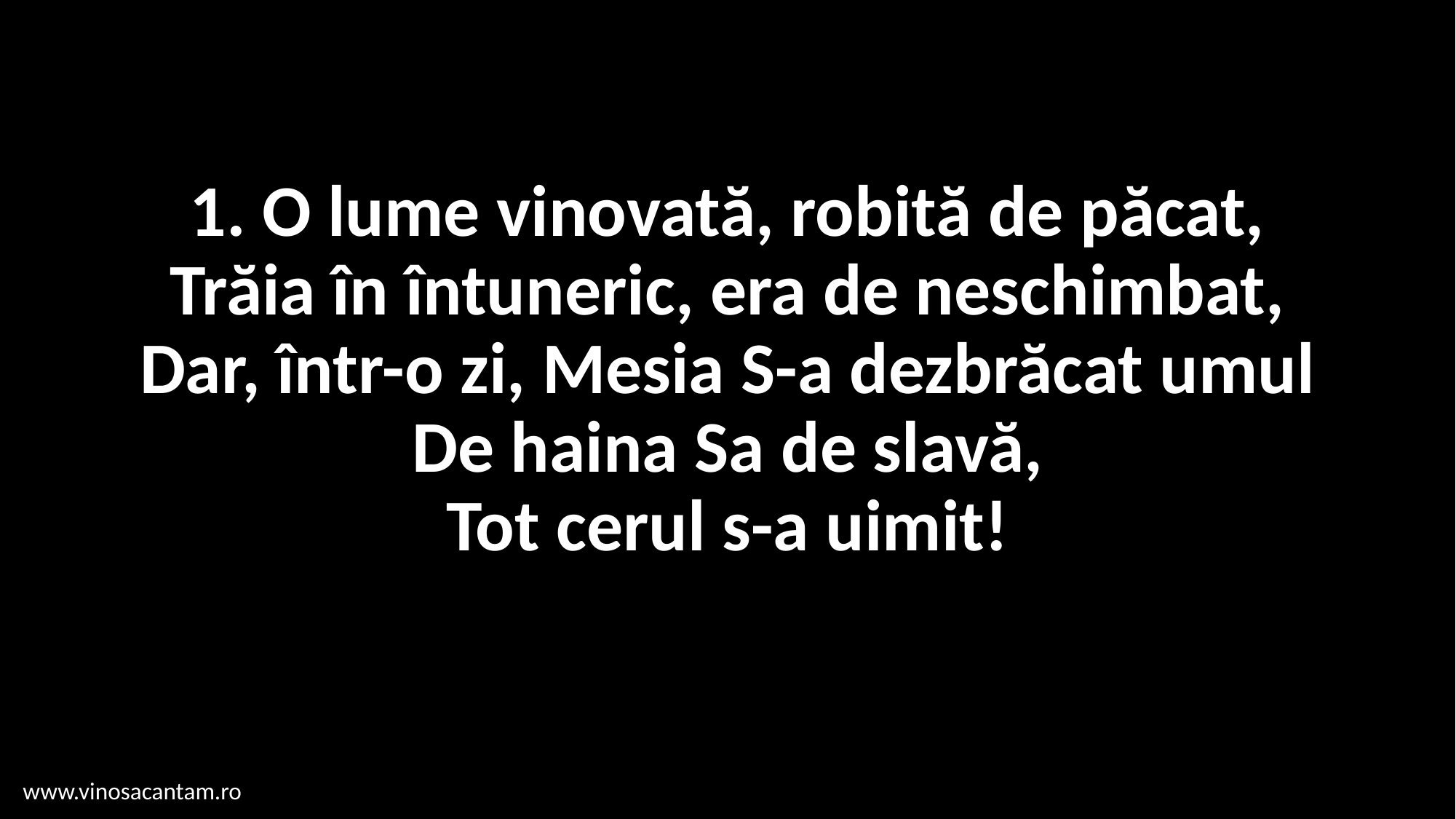

# 1. O lume vinovată, robită de păcat, Trăia în întuneric, era de neschimbat, Dar, într-o zi, Mesia S-a dezbrăcat umul De haina Sa de slavă, Tot cerul s-a uimit!
www.vinosacantam.ro